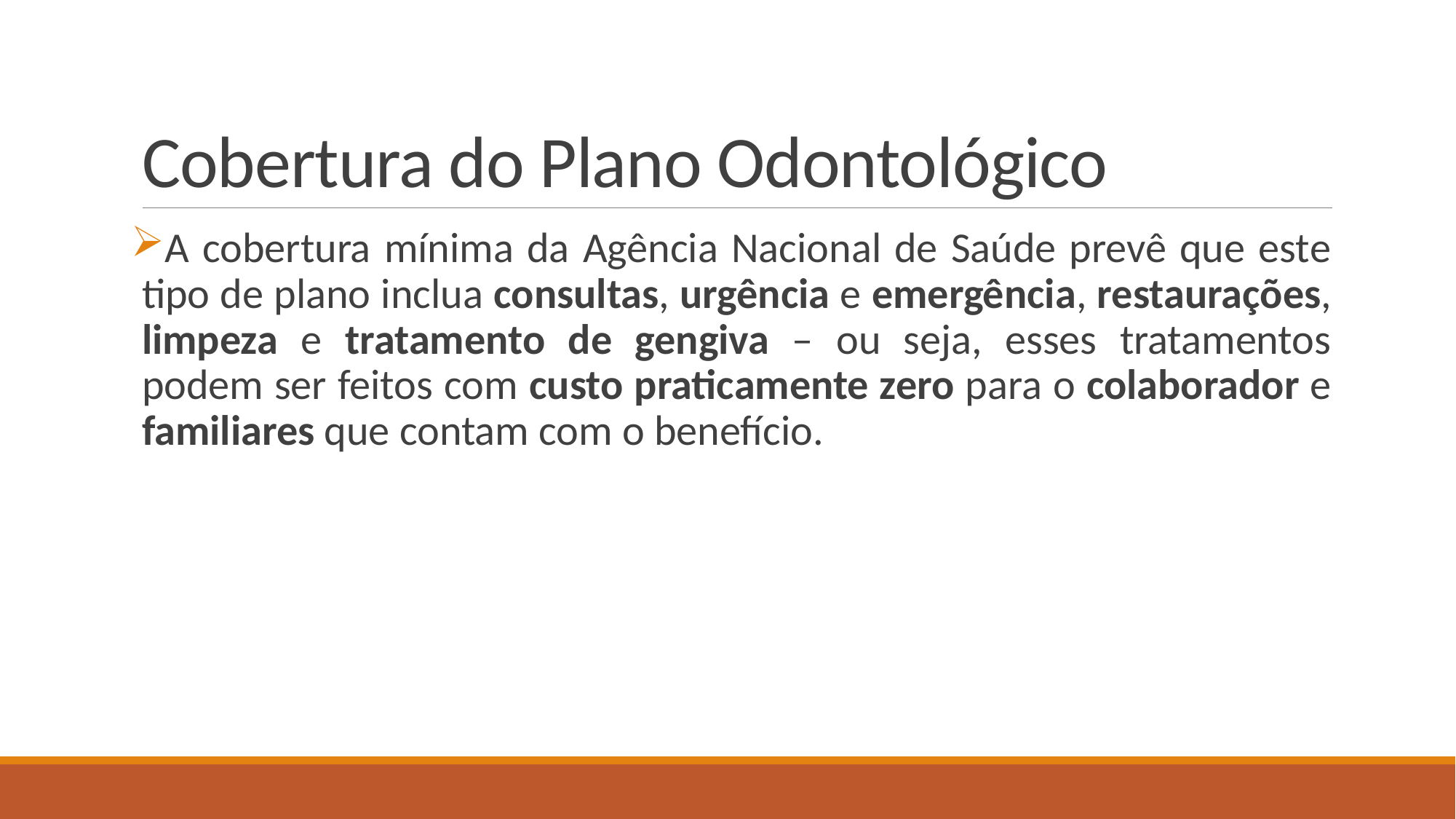

# Cobertura do Plano Odontológico
A cobertura mínima da Agência Nacional de Saúde prevê que este tipo de plano inclua consultas, urgência e emergência, restaurações, limpeza e tratamento de gengiva – ou seja, esses tratamentos podem ser feitos com custo praticamente zero para o colaborador e familiares que contam com o benefício.